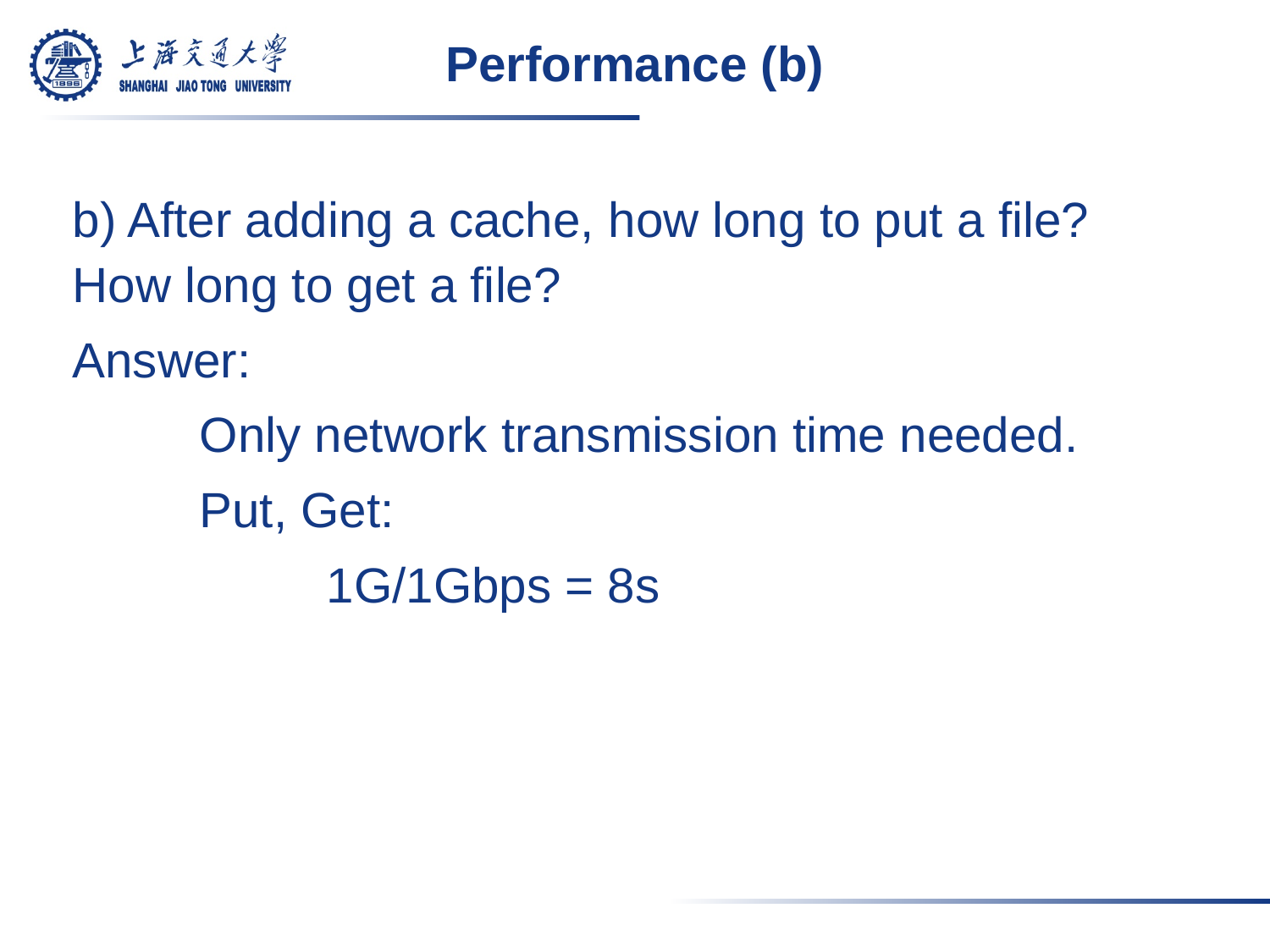

# Performance (b)
b) After adding a cache, how long to put a file? How long to get a file?
Answer:
	Only network transmission time needed.
	Put, Get:
		1G/1Gbps = 8s